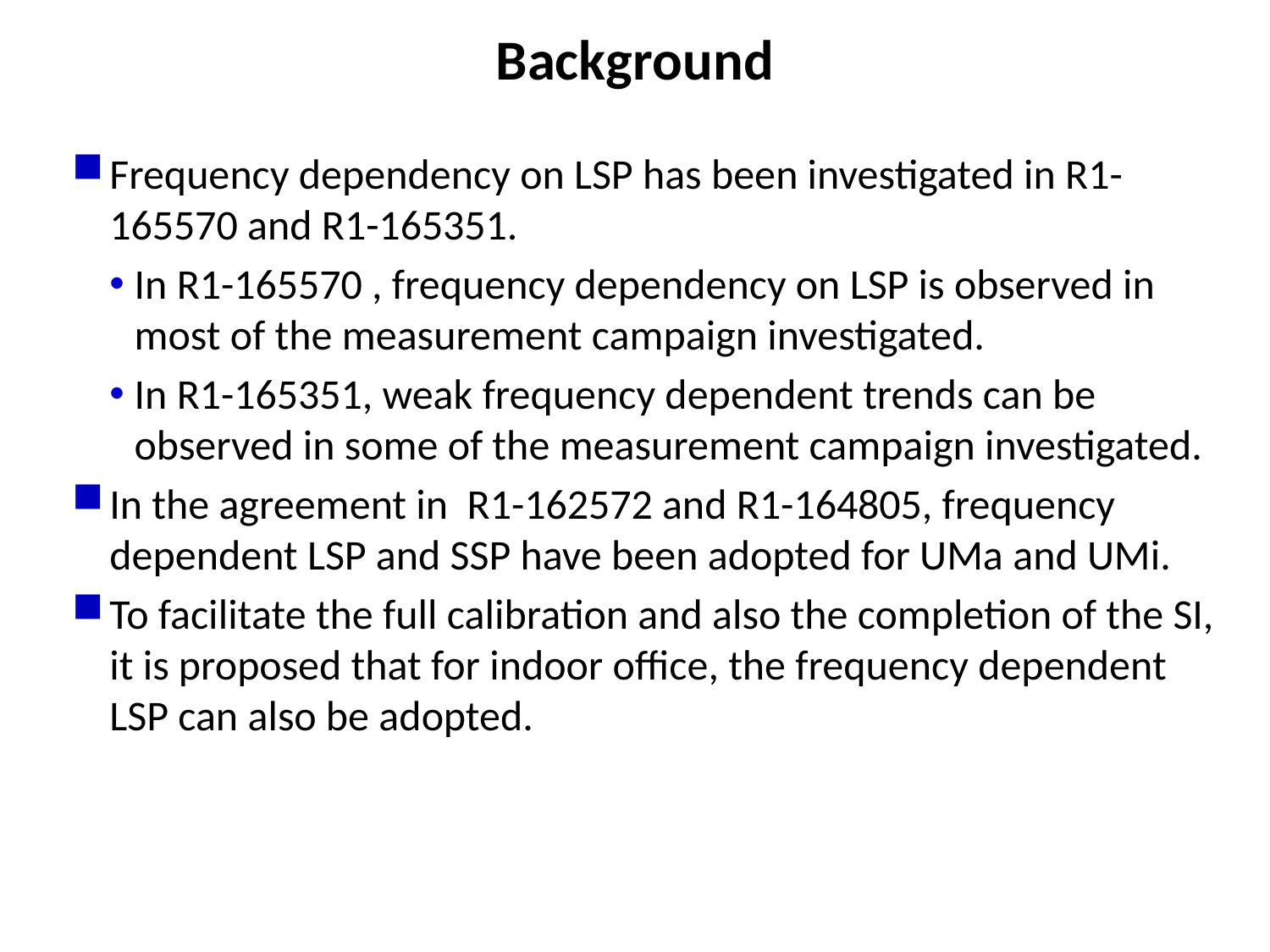

# Background
Frequency dependency on LSP has been investigated in R1-165570 and R1-165351.
In R1-165570 , frequency dependency on LSP is observed in most of the measurement campaign investigated.
In R1-165351, weak frequency dependent trends can be observed in some of the measurement campaign investigated.
In the agreement in  R1-162572 and R1-164805, frequency dependent LSP and SSP have been adopted for UMa and UMi.
To facilitate the full calibration and also the completion of the SI, it is proposed that for indoor office, the frequency dependent LSP can also be adopted.